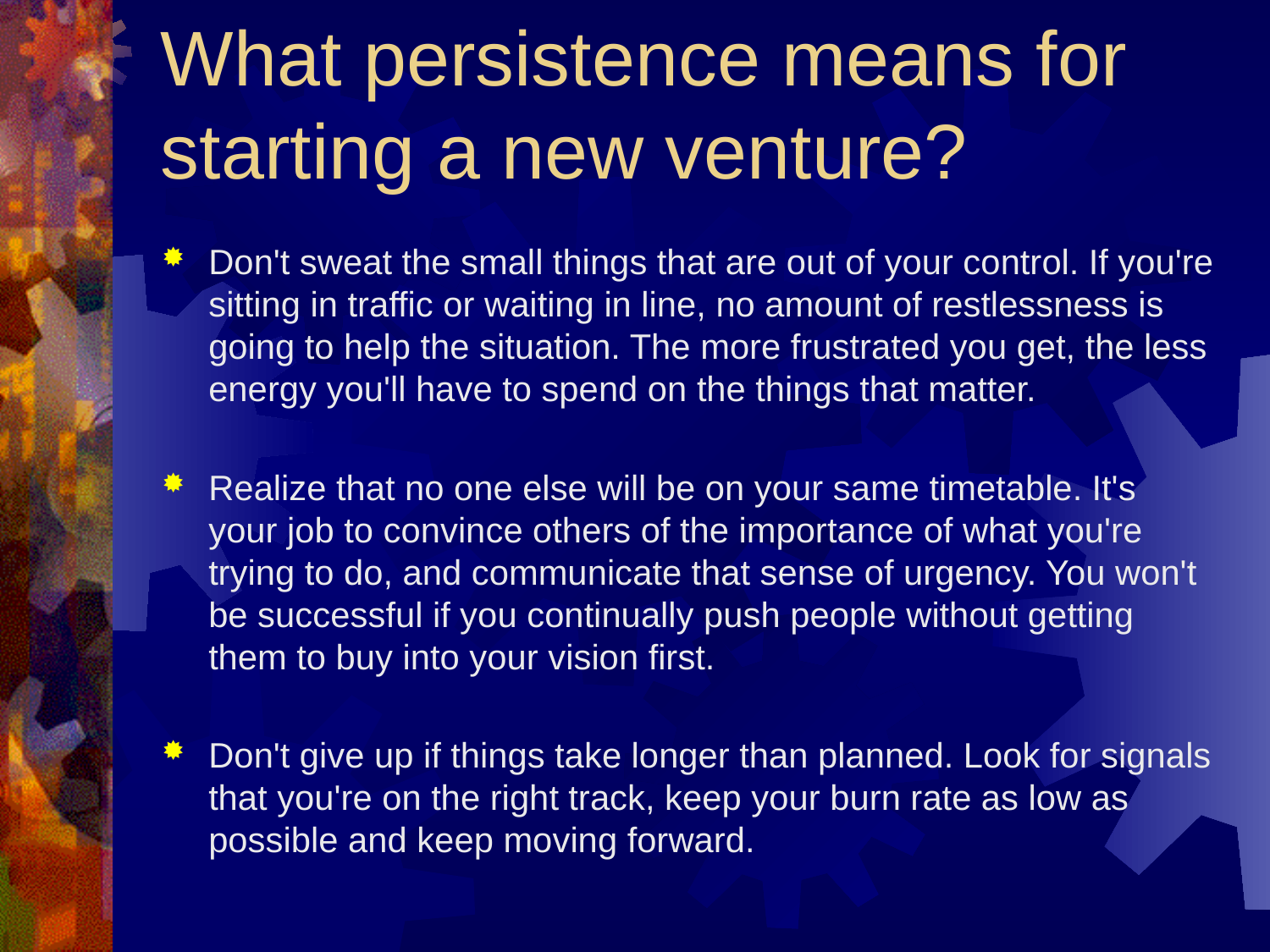

# What persistence means for starting a new venture?
Don't sweat the small things that are out of your control. If you're sitting in traffic or waiting in line, no amount of restlessness is going to help the situation. The more frustrated you get, the less energy you'll have to spend on the things that matter.

Realize that no one else will be on your same timetable. It's your job to convince others of the importance of what you're trying to do, and communicate that sense of urgency. You won't be successful if you continually push people without getting them to buy into your vision first.

Don't give up if things take longer than planned. Look for signals that you're on the right track, keep your burn rate as low as possible and keep moving forward.